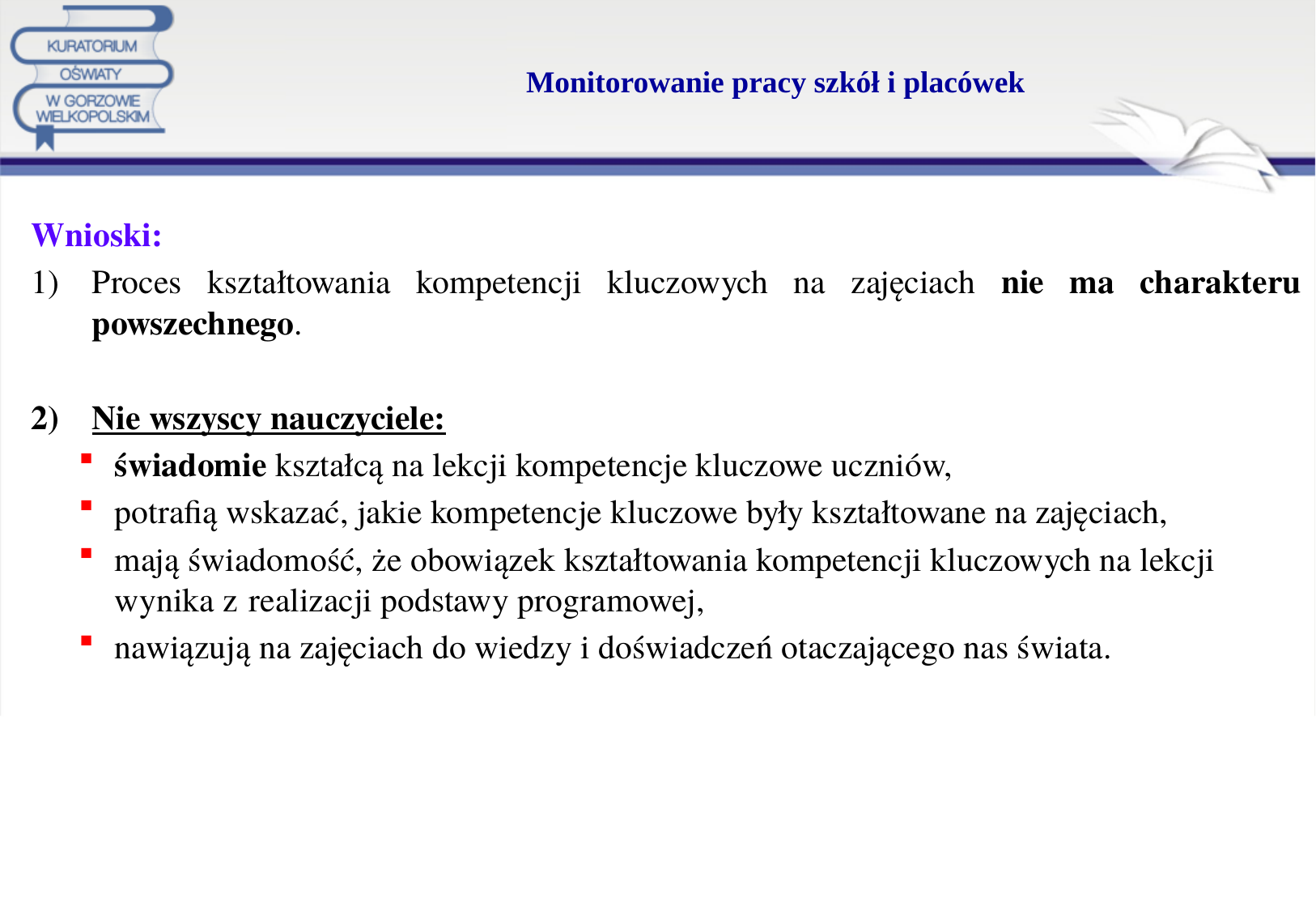

# Monitorowanie pracy szkół i placówek
Wnioski:
Proces kształtowania kompetencji kluczowych na zajęciach nie ma charakteru powszechnego.

Nie wszyscy nauczyciele:
świadomie kształcą na lekcji kompetencje kluczowe uczniów,
potrafią wskazać, jakie kompetencje kluczowe były kształtowane na zajęciach,
mają świadomość, że obowiązek kształtowania kompetencji kluczowych na lekcji wynika z realizacji podstawy programowej,
nawiązują na zajęciach do wiedzy i doświadczeń otaczającego nas świata.